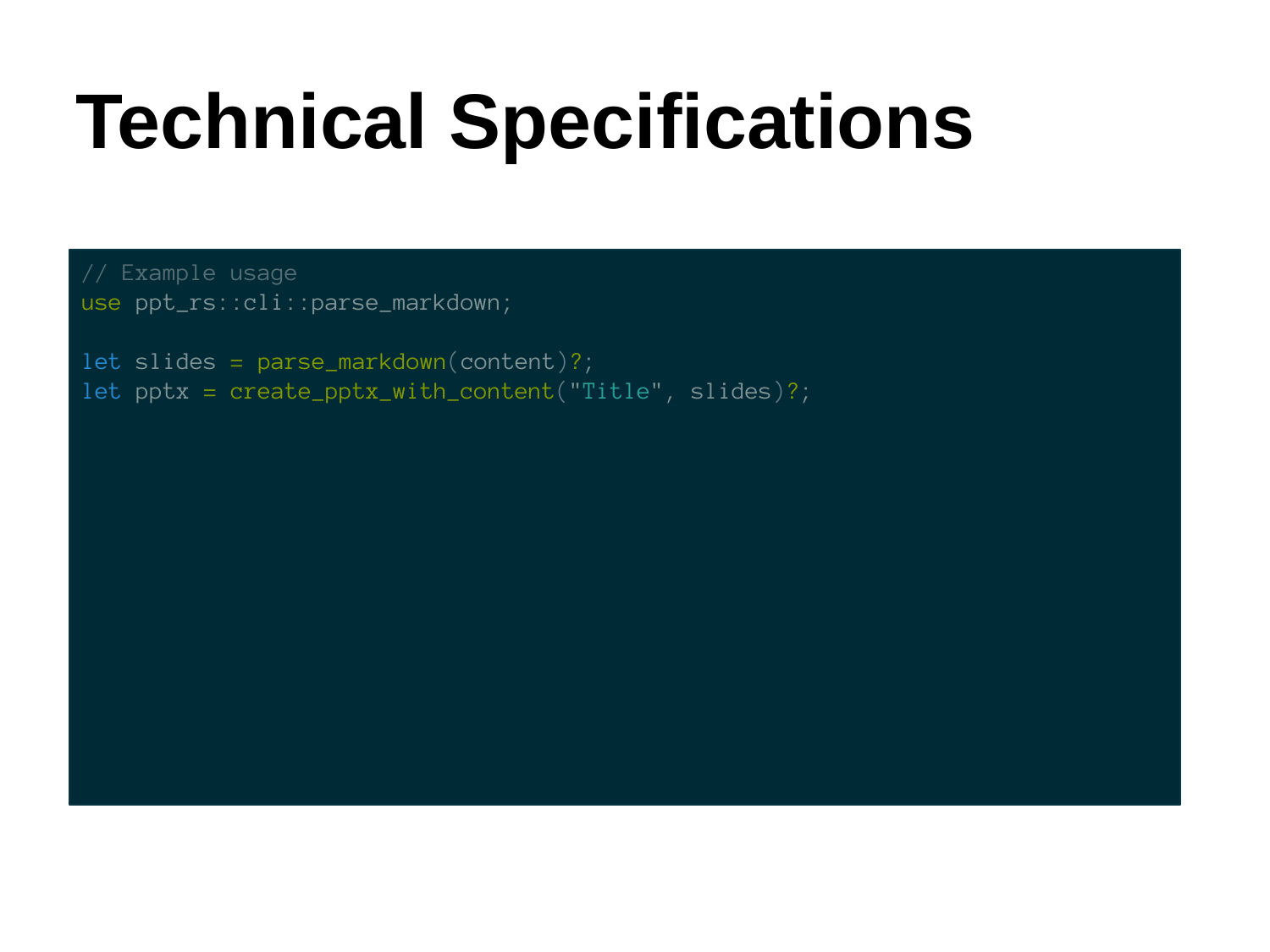

Technical Specifications
| Component | Technology | Version |
| --- | --- | --- |
| Backend | Rust | 1.75+ |
| CLI | Clap | 4.5 |
| Markdown | pulldown-cmark | 0.10 |
| Archive | zip | 0.6 |
| Testing | insta | 1.34 |
// Example usage
use ppt_rs::cli::parse_markdown;

let slides = parse_markdown(content)?;
let pptx = create_pptx_with_content("Title", slides)?;